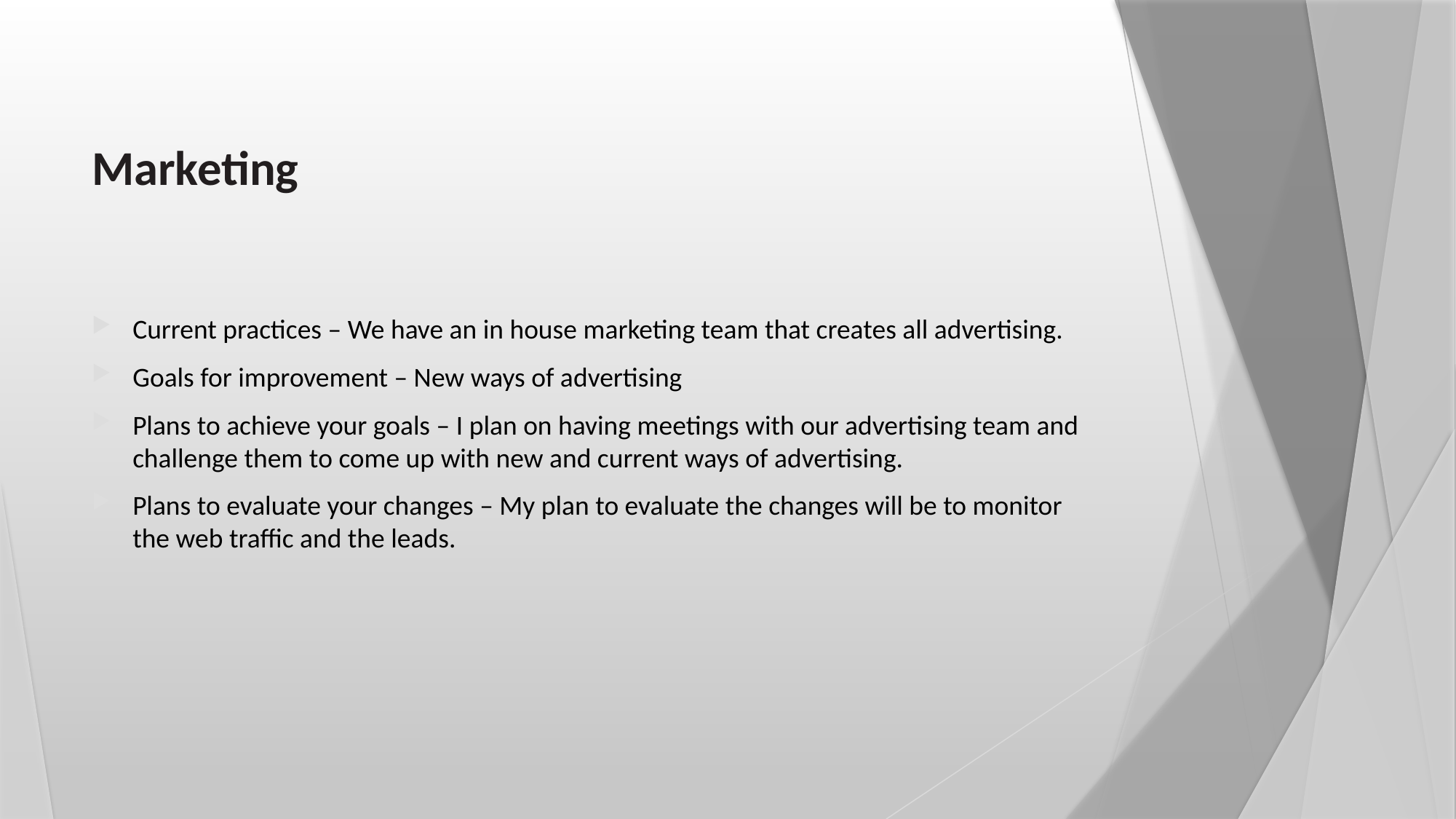

# Marketing

Current practices – We have an in house marketing team that creates all advertising.
Goals for improvement – New ways of advertising
Plans to achieve your goals – I plan on having meetings with our advertising team and challenge them to come up with new and current ways of advertising.
Plans to evaluate your changes – My plan to evaluate the changes will be to monitor the web traffic and the leads.